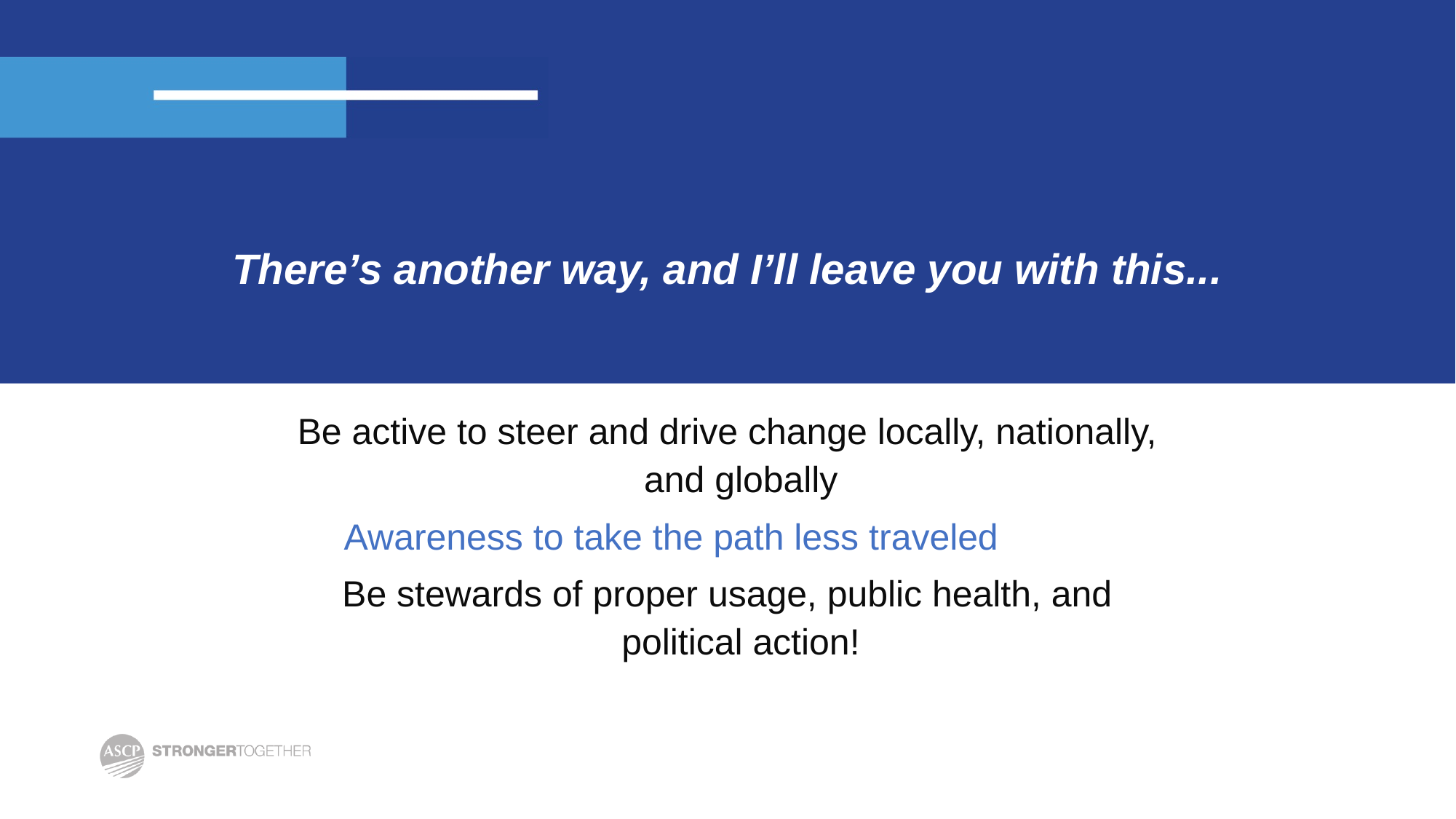

# There’s another way, and I’ll leave you with this...
Be active to steer and drive change locally, nationally, and globally
Awareness to take the path less traveled
Be stewards of proper usage, public health, and political action!